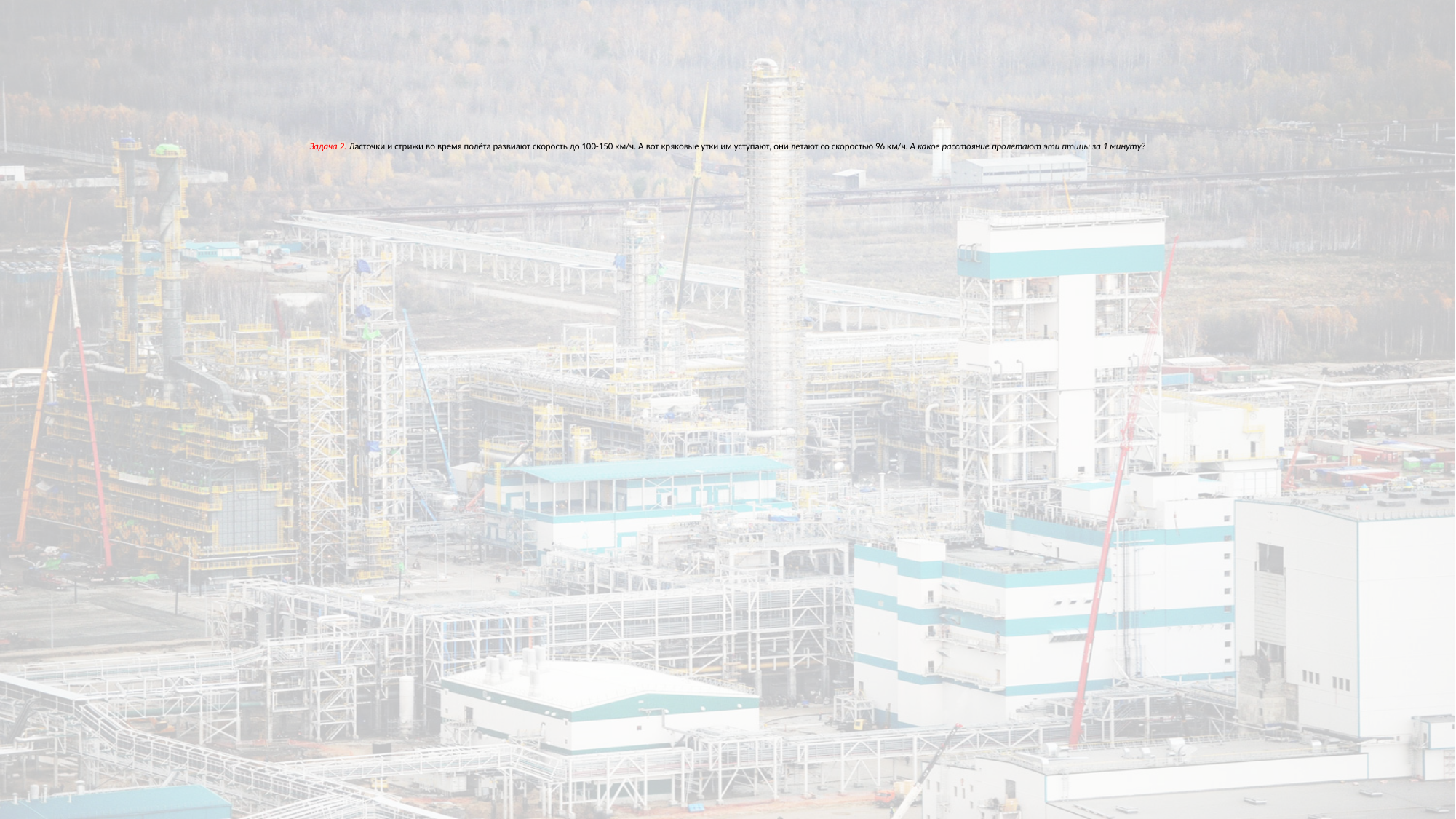

# Задача 2. Ласточки и стрижи во время полёта развиают скорость до 100-150 км/ч. А вот кряковые утки им уступают, они летают со скоростью 96 км/ч. А какое расстояние пролетают эти птицы за 1 минуту?